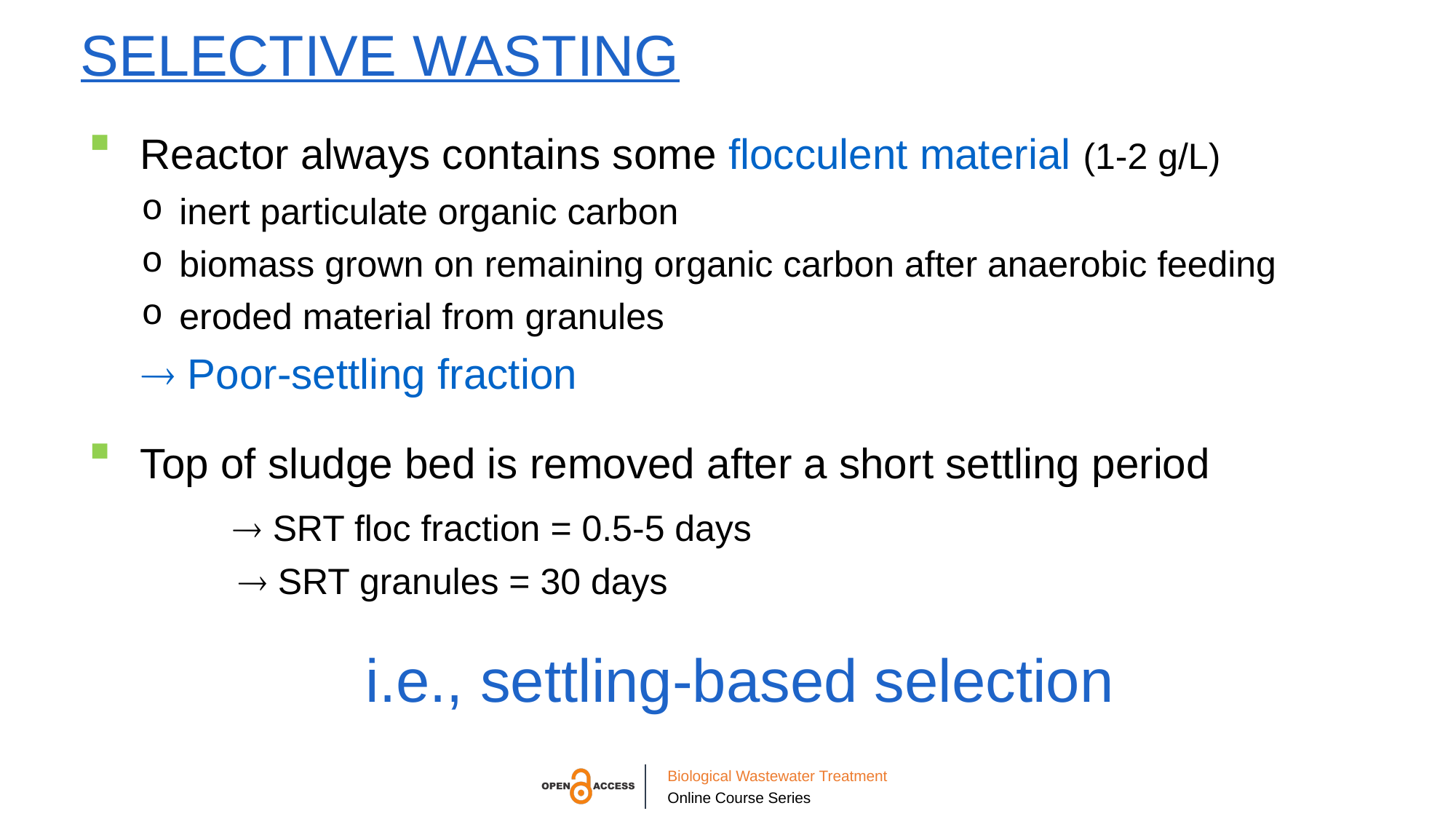

# selective wasting
 Reactor always contains some flocculent material (1-2 g/L)
inert particulate organic carbon
biomass grown on remaining organic carbon after anaerobic feeding
eroded material from granules
→ Poor-settling fraction

 Top of sludge bed is removed after a short settling period
	   → SRT floc fraction = 0.5-5 days
	    → SRT granules = 30 days
i.e., settling-based selection